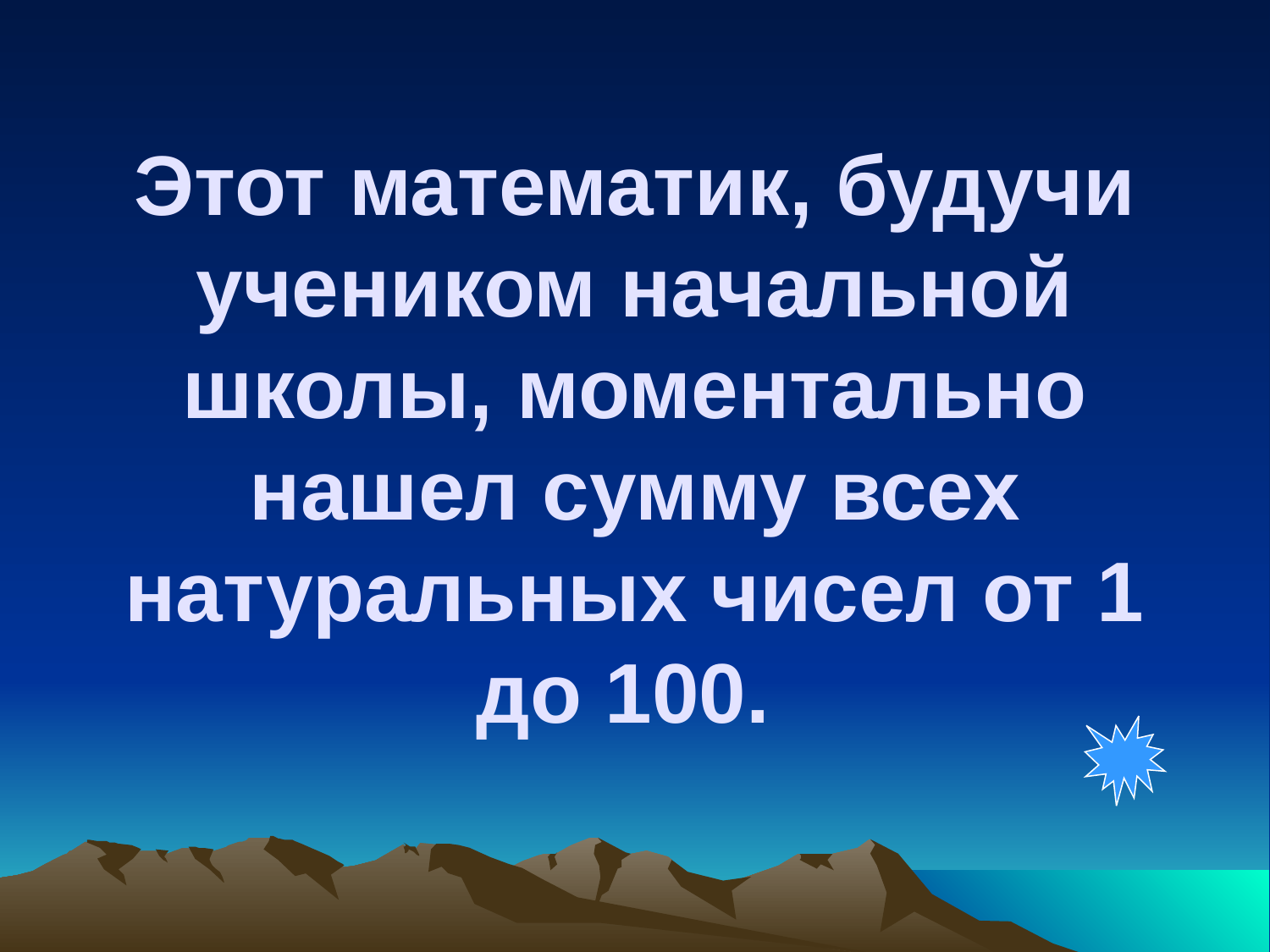

# Этот математик, будучи учеником начальной школы, моментально нашел сумму всех натуральных чисел от 1 до 100.